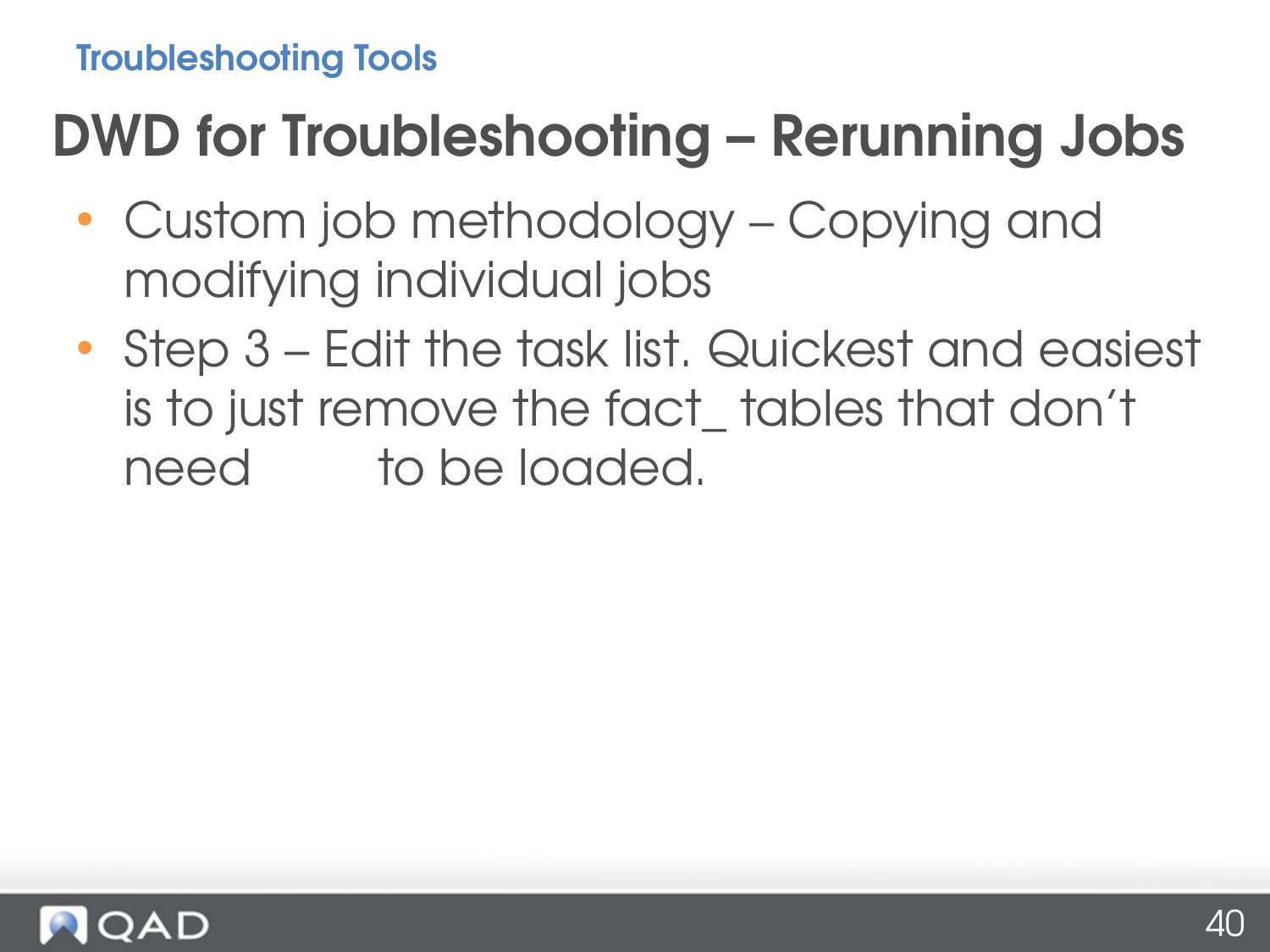

Troubleshooting Tools
# DWD for Troubleshooting – Rerunning Jobs
Custom job methodology – Copying and modifying individual jobs
Step 3 – Edit the task list. Quickest and easiest is to just remove the fact_ tables that don’t need 	to be loaded.
40